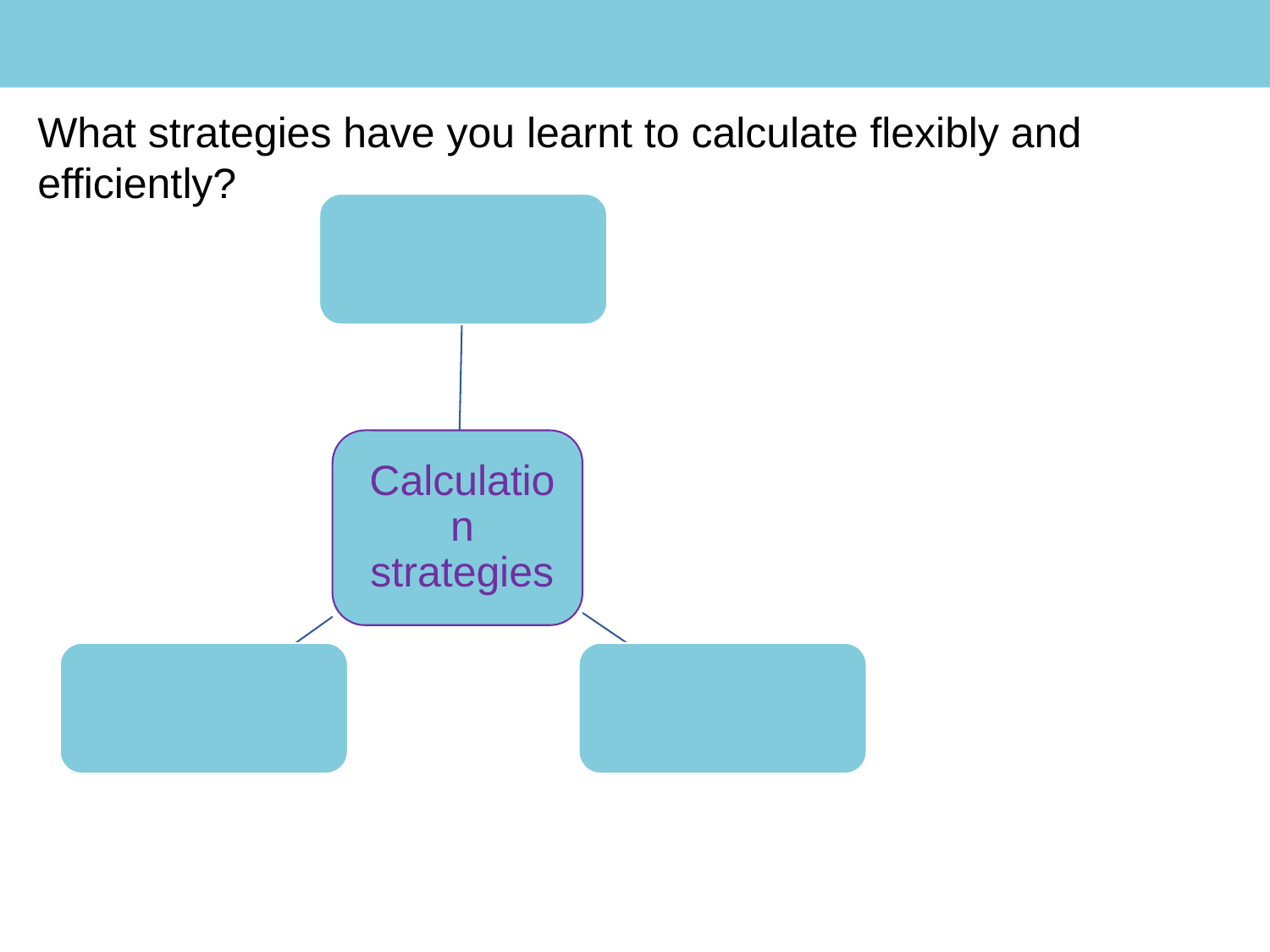

What strategies have you learnt to calculate flexibly and efficiently?
Calculation strategies